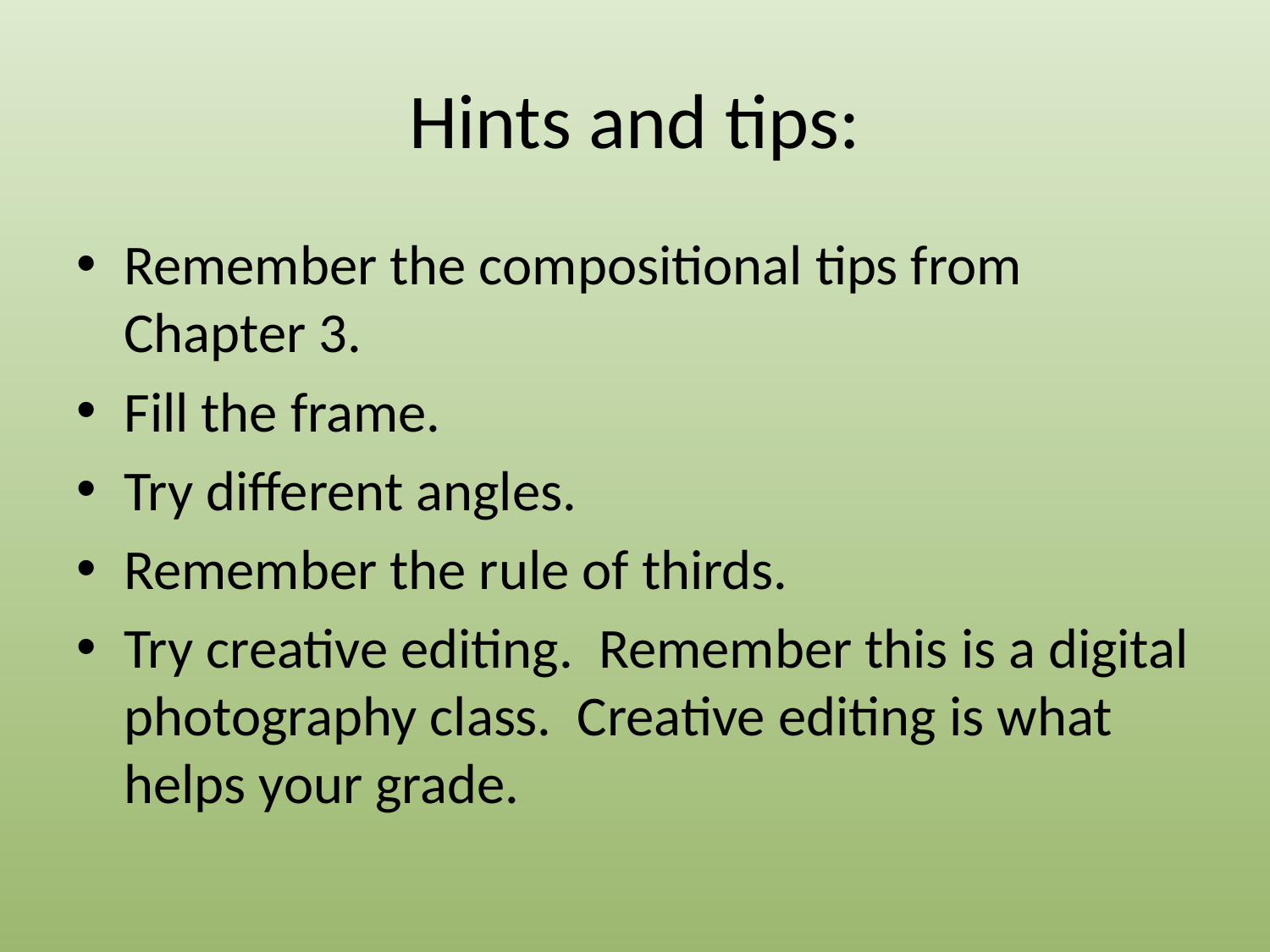

# Hints and tips:
Remember the compositional tips from Chapter 3.
Fill the frame.
Try different angles.
Remember the rule of thirds.
Try creative editing.  Remember this is a digital photography class.  Creative editing is what helps your grade.